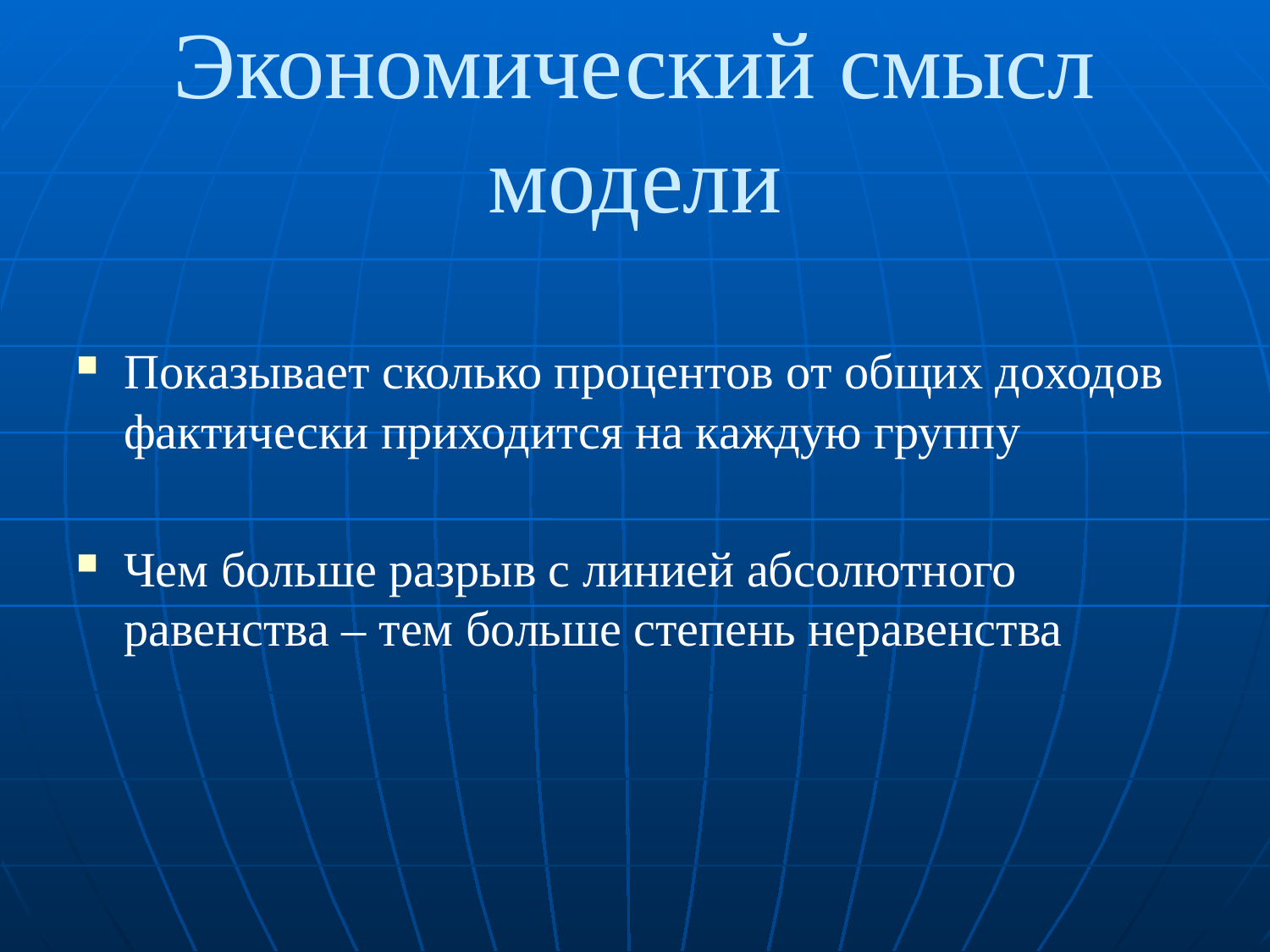

# Экономический смысл модели

Показывает сколько процентов от общих доходов фактически приходится на каждую группу

Чем больше разрыв с линией абсолютного равенства – тем больше степень неравенства